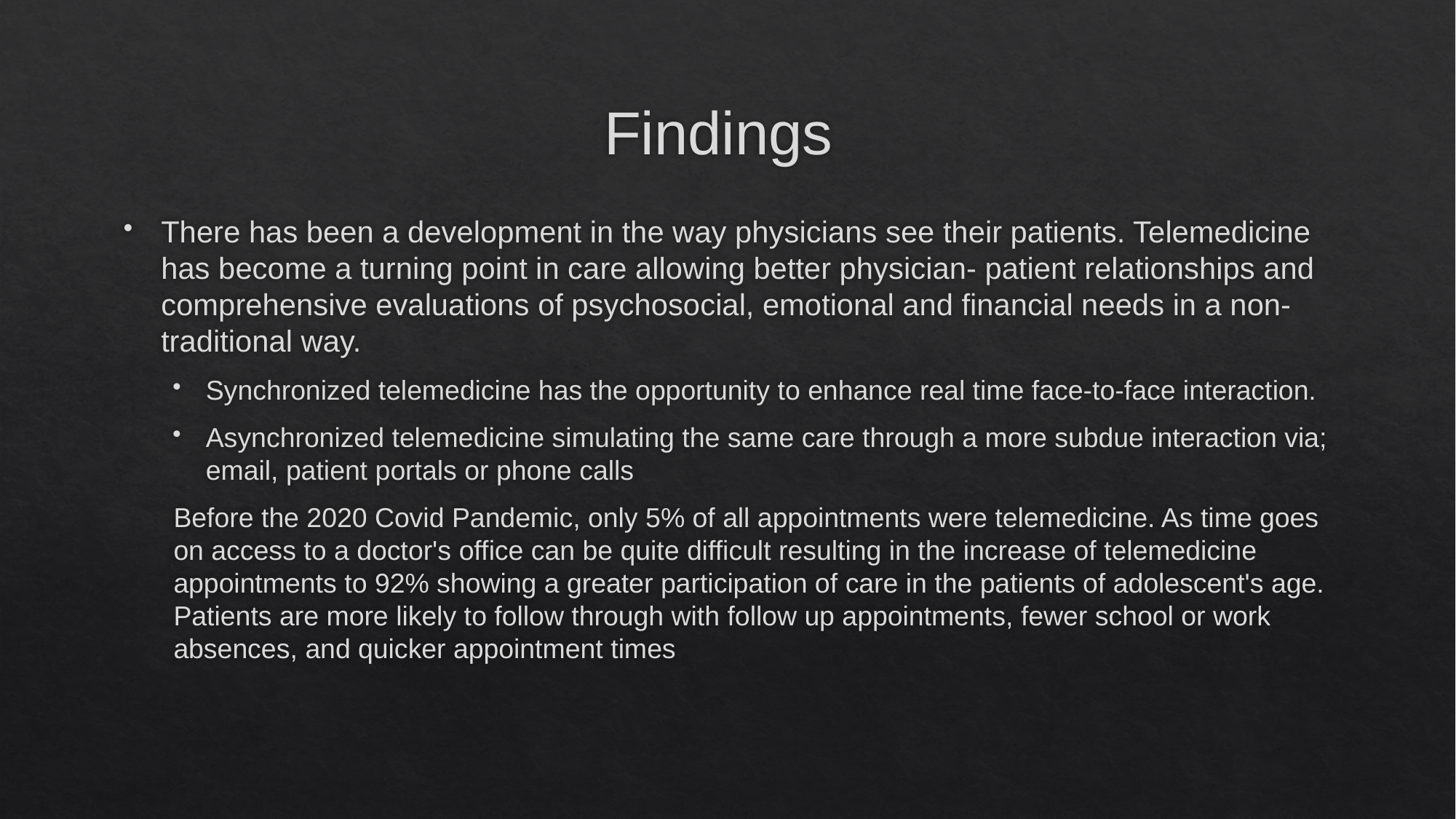

# Findings
There has been a development in the way physicians see their patients. Telemedicine has become a turning point in care allowing better physician- patient relationships and comprehensive evaluations of psychosocial, emotional and financial needs in a non-traditional way.
Synchronized telemedicine has the opportunity to enhance real time face-to-face interaction.
Asynchronized telemedicine simulating the same care through a more subdue interaction via; email, patient portals or phone calls
Before the 2020 Covid Pandemic, only 5% of all appointments were telemedicine. As time goes on access to a doctor's office can be quite difficult resulting in the increase of telemedicine appointments to 92% showing a greater participation of care in the patients of adolescent's age. Patients are more likely to follow through with follow up appointments, fewer school or work absences, and quicker appointment times